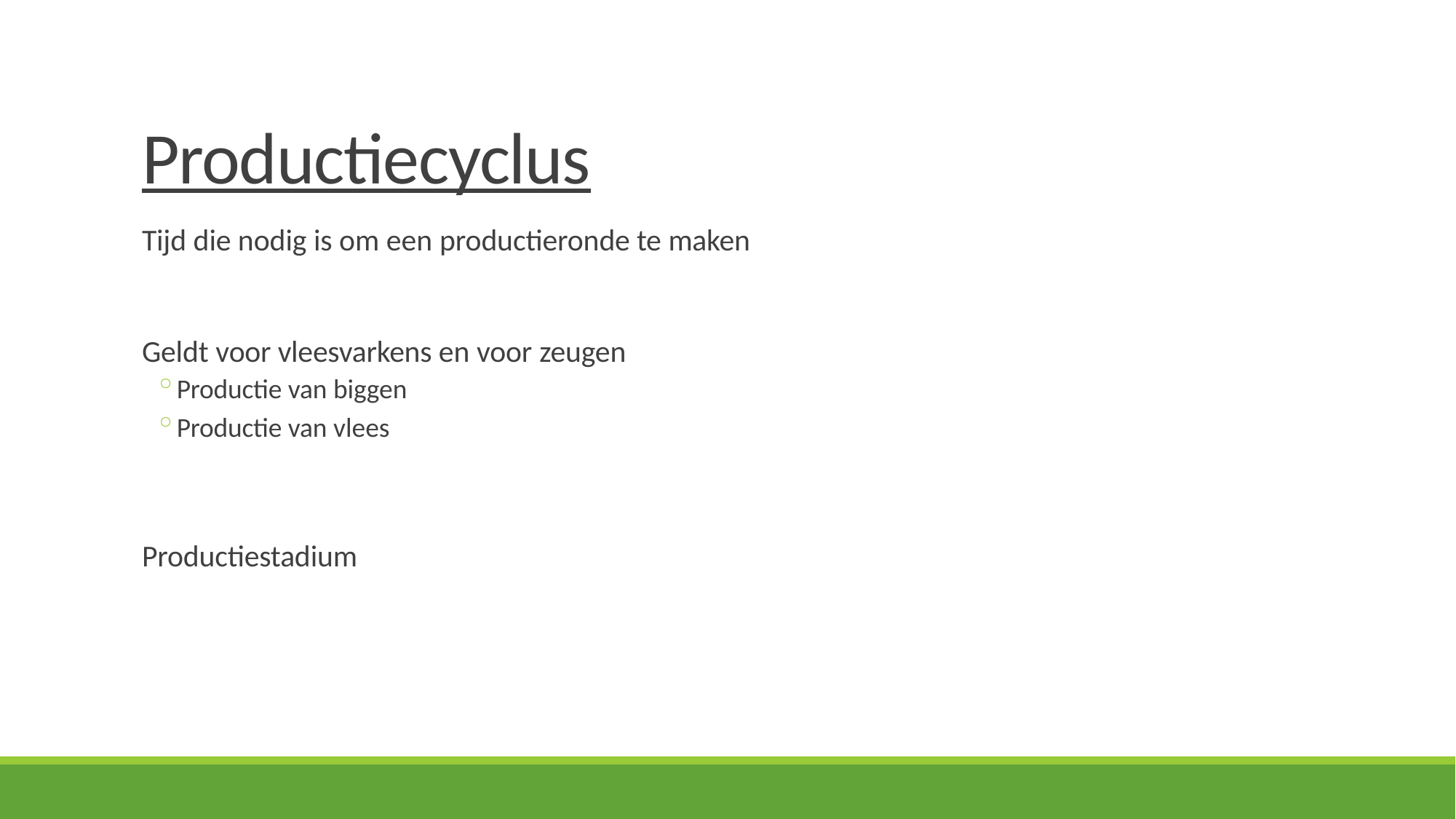

# Productiecyclus
Tijd die nodig is om een productieronde te maken

Geldt voor vleesvarkens en voor zeugen
Productie van biggen
Productie van vlees
Productiestadium